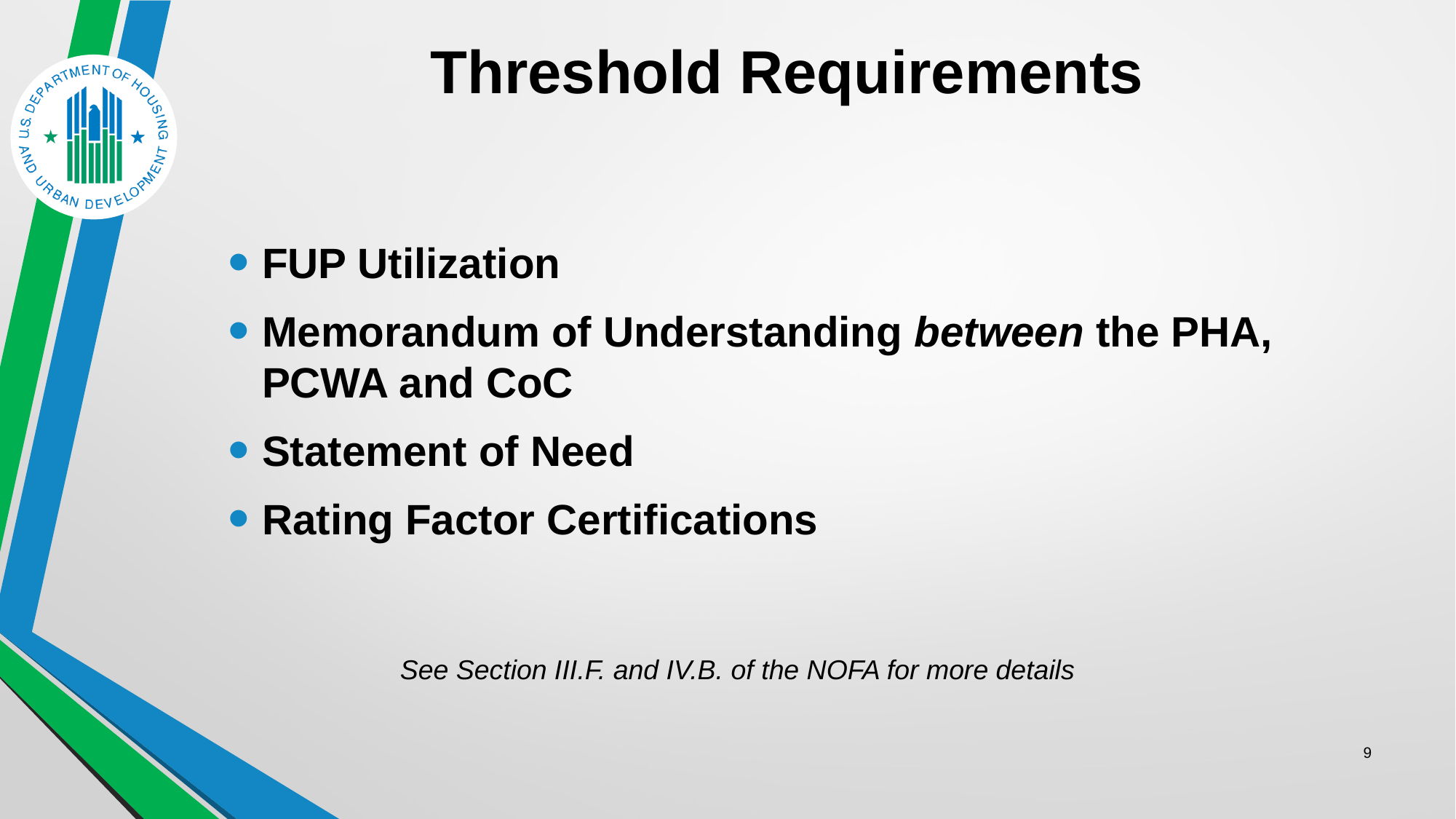

# Threshold Requirements
FUP Utilization
Memorandum of Understanding between the PHA, PCWA and CoC
Statement of Need
Rating Factor Certifications
See Section III.F. and IV.B. of the NOFA for more details
9